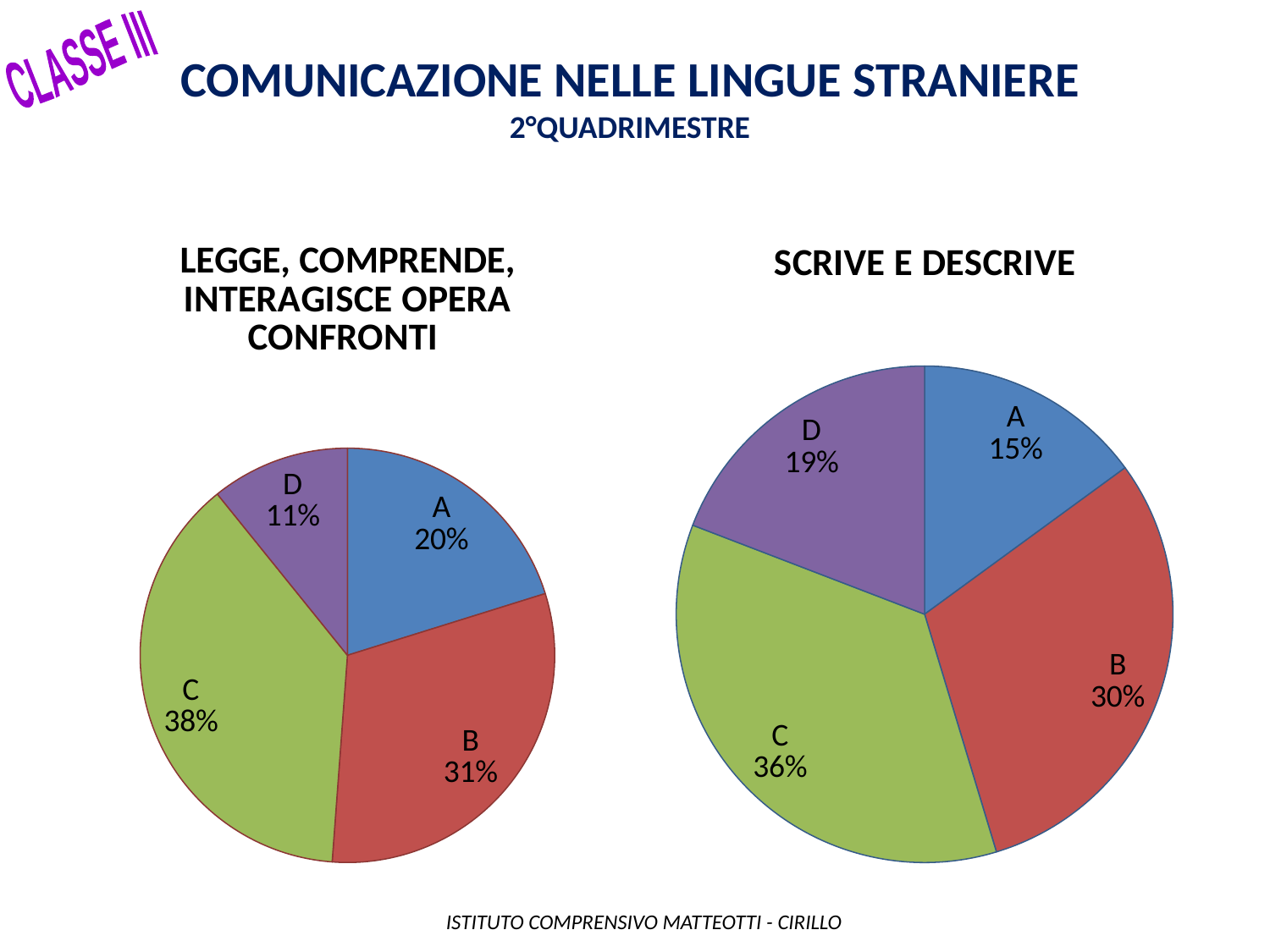

CLASSE III
Comunicazione nelle lingue straniere
2°QUADRIMESTRE

### Chart: LEGGE, COMPRENDE, INTERAGISCE OPERA CONFRONTI

| Category |  |
|---|---|
| A | 43.0 |
| B | 66.0 |
| C | 81.0 |
| D | 23.0 |

### Chart: SCRIVE E DESCRIVE

| Category |  |
|---|---|
| A | 32.0 |
| B | 65.0 |
| C | 76.0 |
| D | 41.0 |
 ISTITUTO COMPRENSIVO MATTEOTTI - CIRILLO